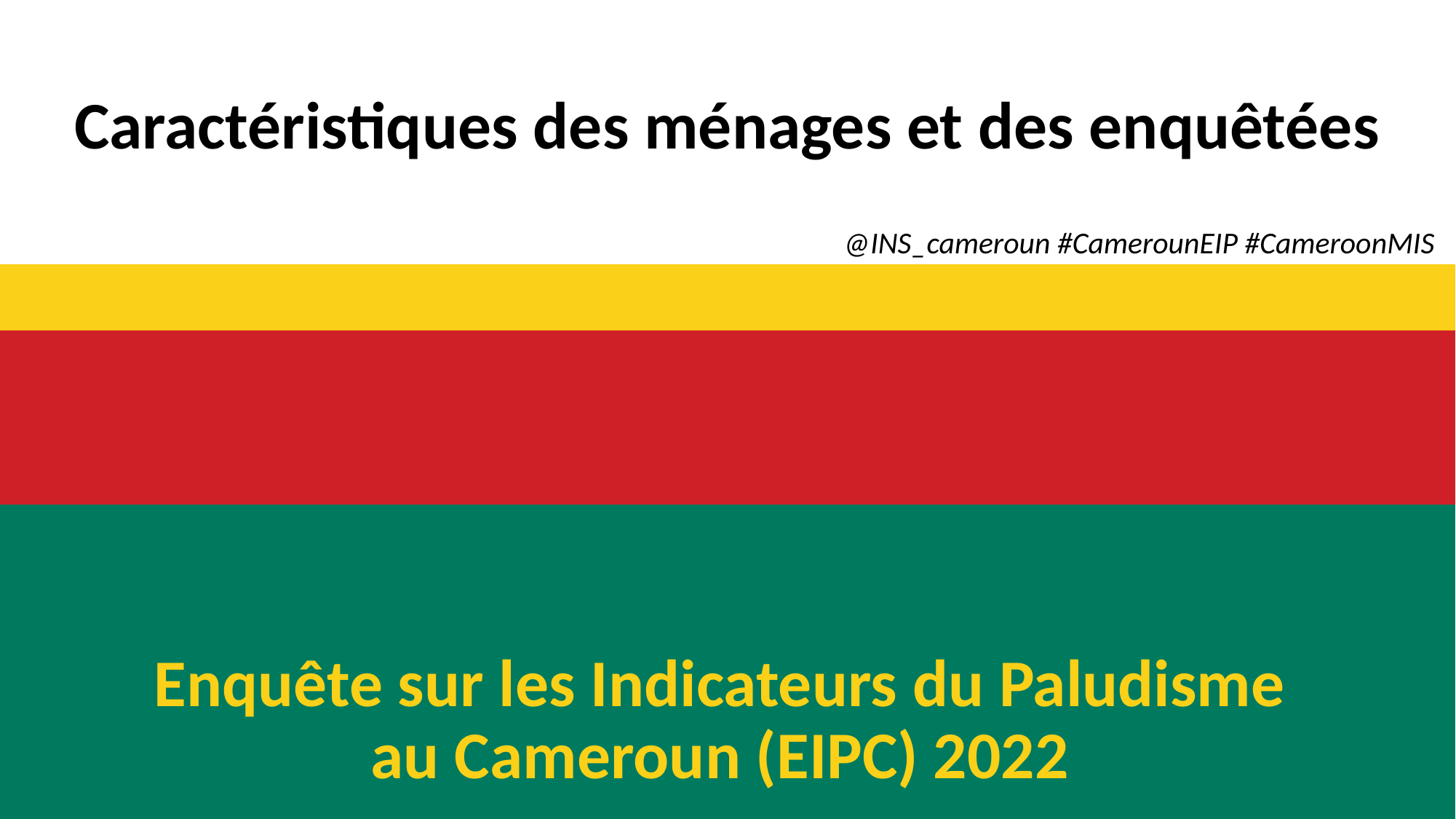

Caractéristiques des ménages et des enquêtées
@INS_cameroun #CamerounEIP #CameroonMIS